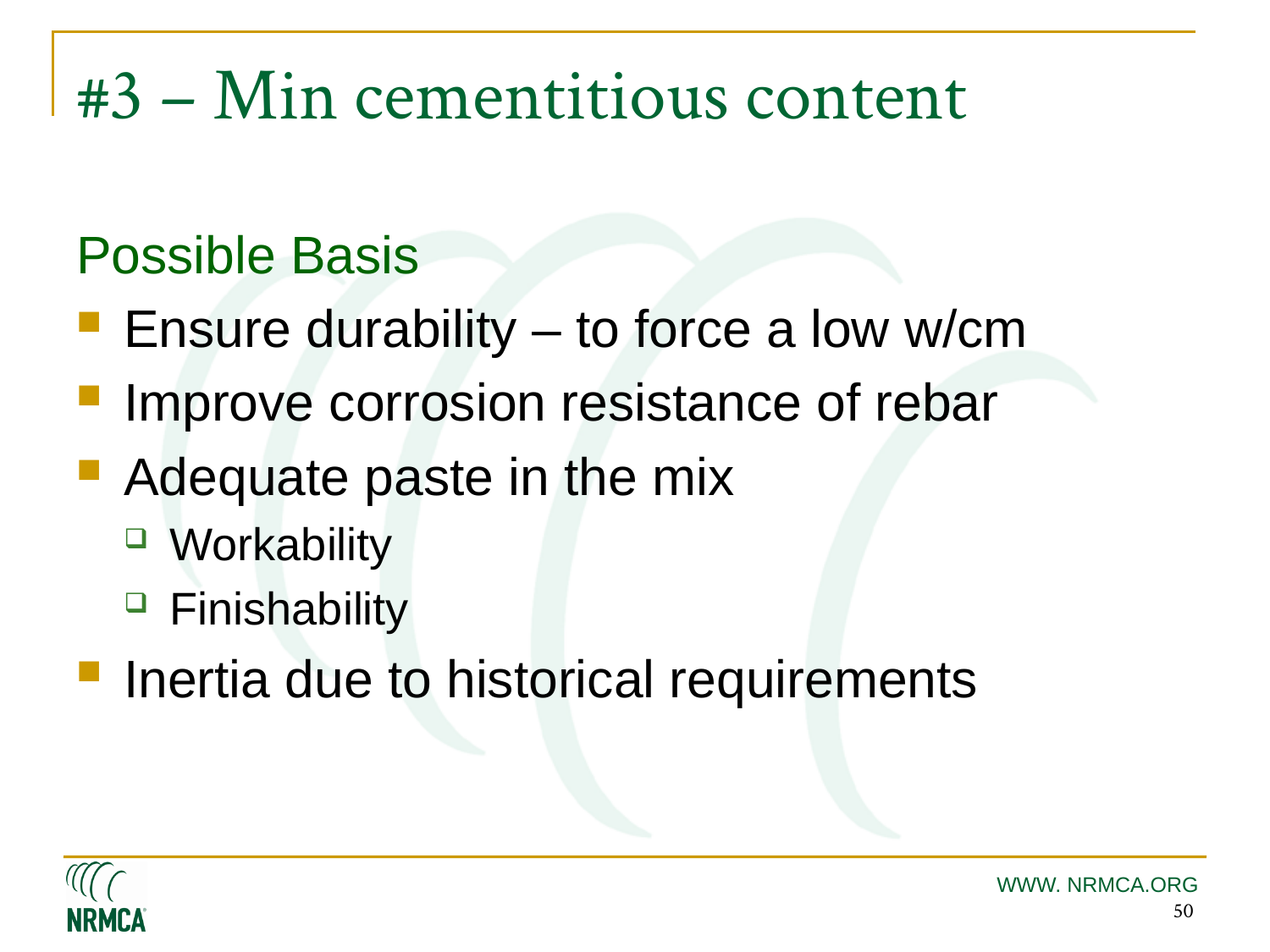

# #3 – Min cementitious content
Possible Basis
Ensure durability – to force a low w/cm
Improve corrosion resistance of rebar
Adequate paste in the mix
Workability
Finishability
Inertia due to historical requirements

50